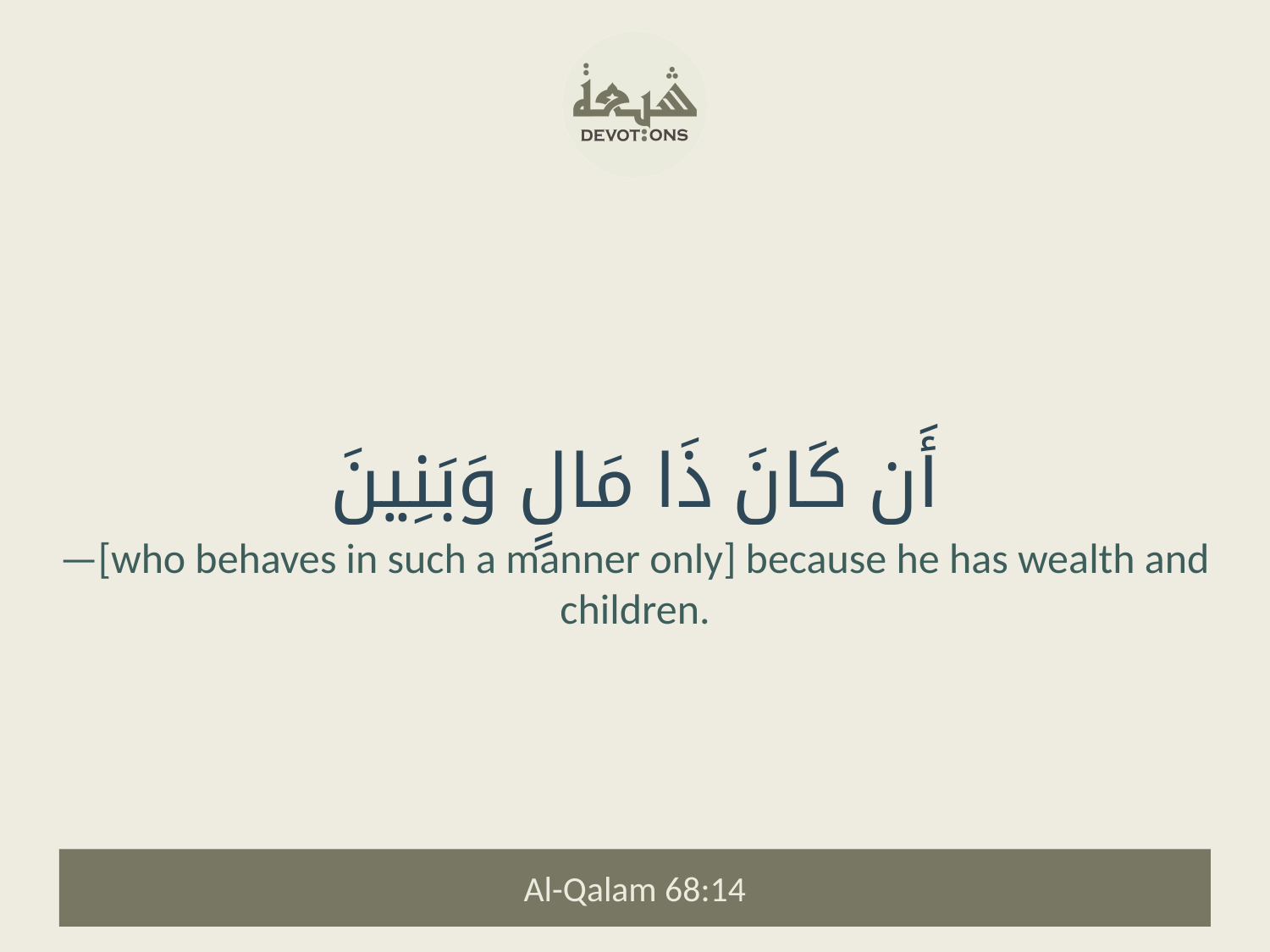

أَن كَانَ ذَا مَالٍ وَبَنِينَ
—[who behaves in such a manner only] because he has wealth and children.
Al-Qalam 68:14